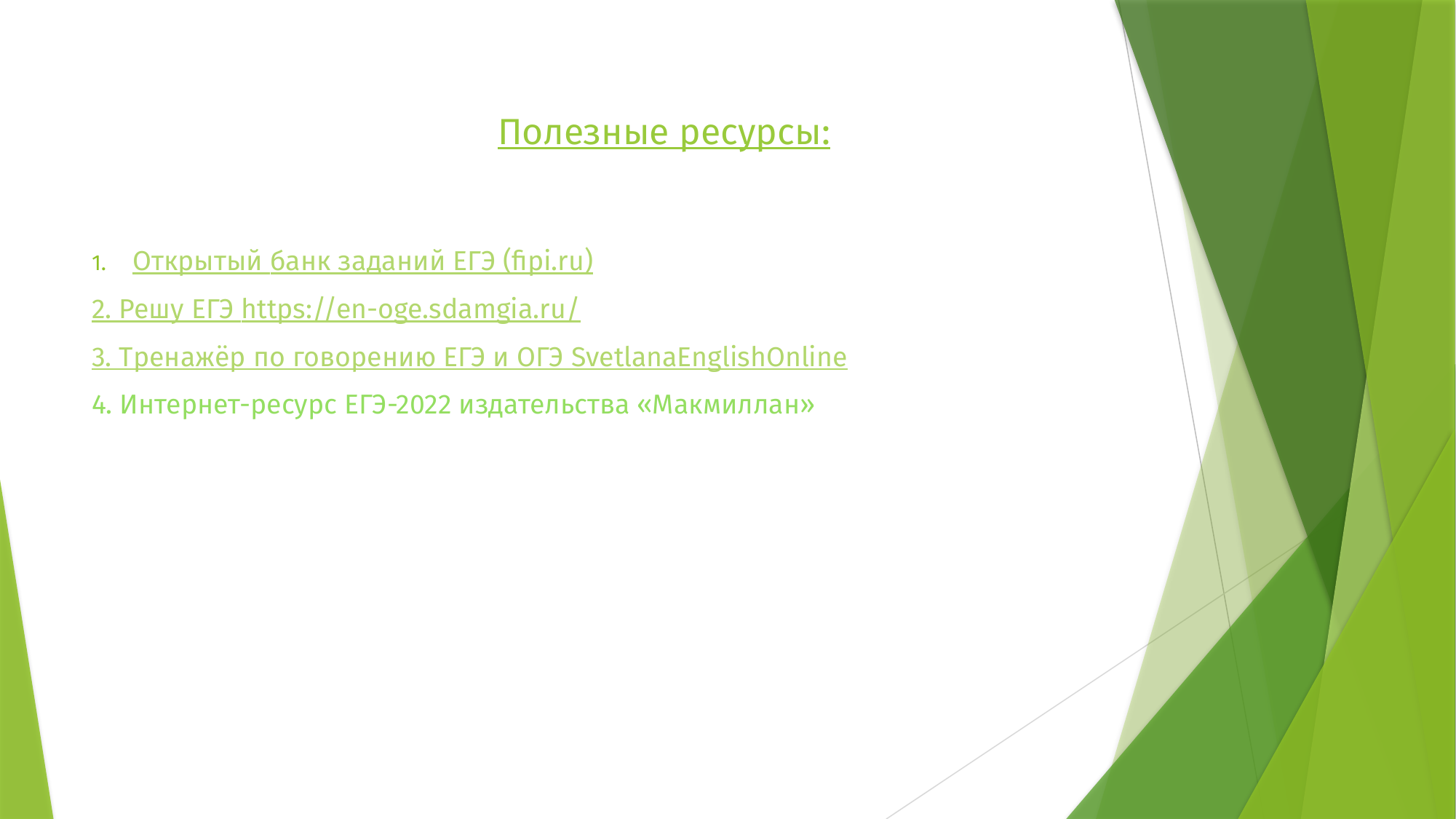

# Полезные ресурсы:

Открытый банк заданий ЕГЭ (fipi.ru)
2. Решу ЕГЭ https://en-oge.sdamgia.ru/
3. Тренажёр по говорению ЕГЭ и ОГЭ SvetlanaEnglishOnline
4. Интернет-ресурс ЕГЭ-2022 издательства «Макмиллан»